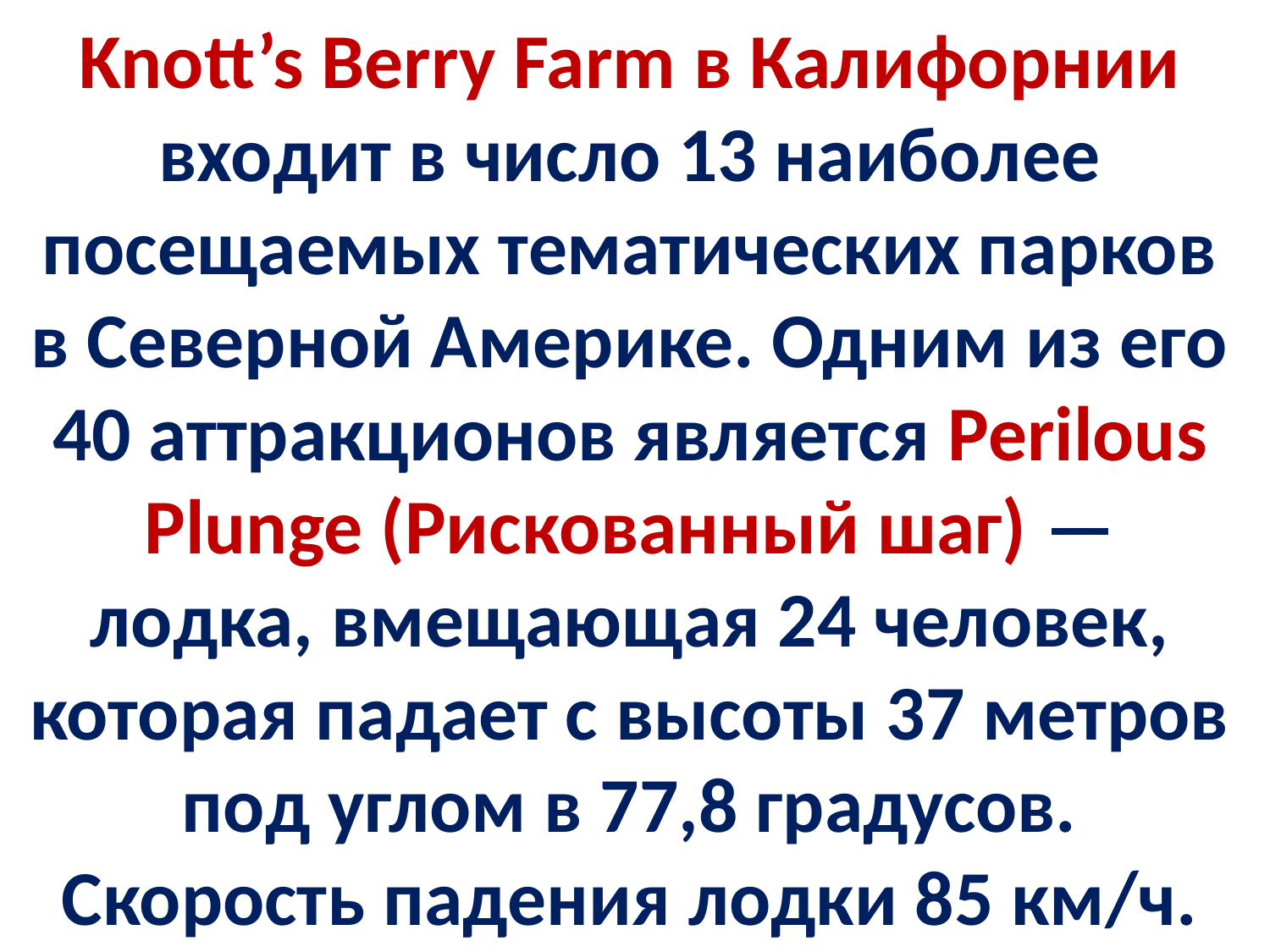

# Knott’s Berry Farm в Калифорнии входит в число 13 наиболее посещаемых тематических парков в Северной Америке. Одним из его 40 аттракционов является Perilous Plunge (Рискованный шаг) — лодка, вмещающая 24 человек, которая падает с высоты 37 метров под углом в 77,8 градусов. Скорость падения лодки 85 км/ч.